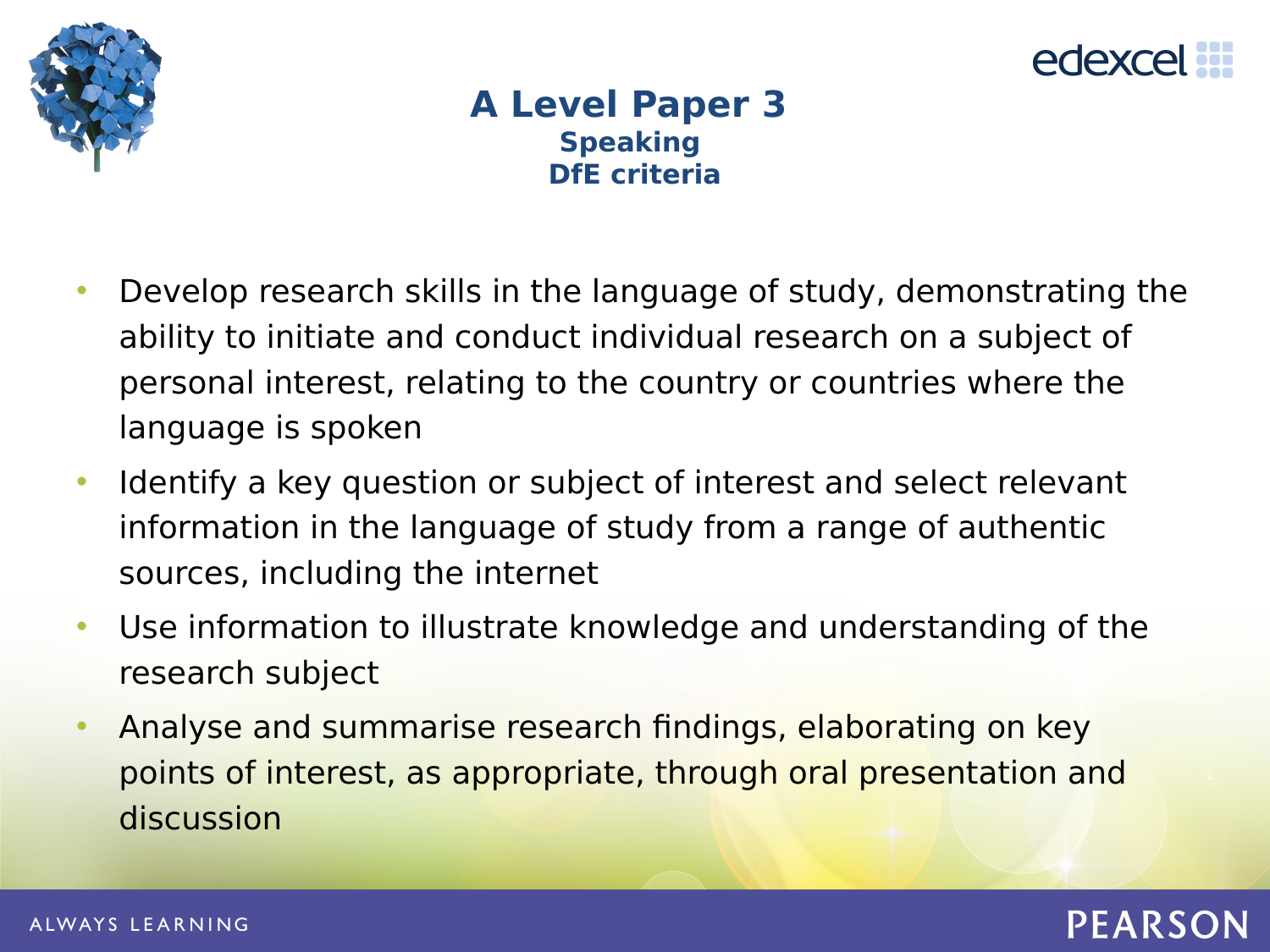

# A Level Paper 3 Speaking DfE criteria
Develop research skills in the language of study, demonstrating the ability to initiate and conduct individual research on a subject of personal interest, relating to the country or countries where the language is spoken
Identify a key question or subject of interest and select relevant information in the language of study from a range of authentic sources, including the internet
Use information to illustrate knowledge and understanding of the research subject
Analyse and summarise research findings, elaborating on key points of interest, as appropriate, through oral presentation and discussion